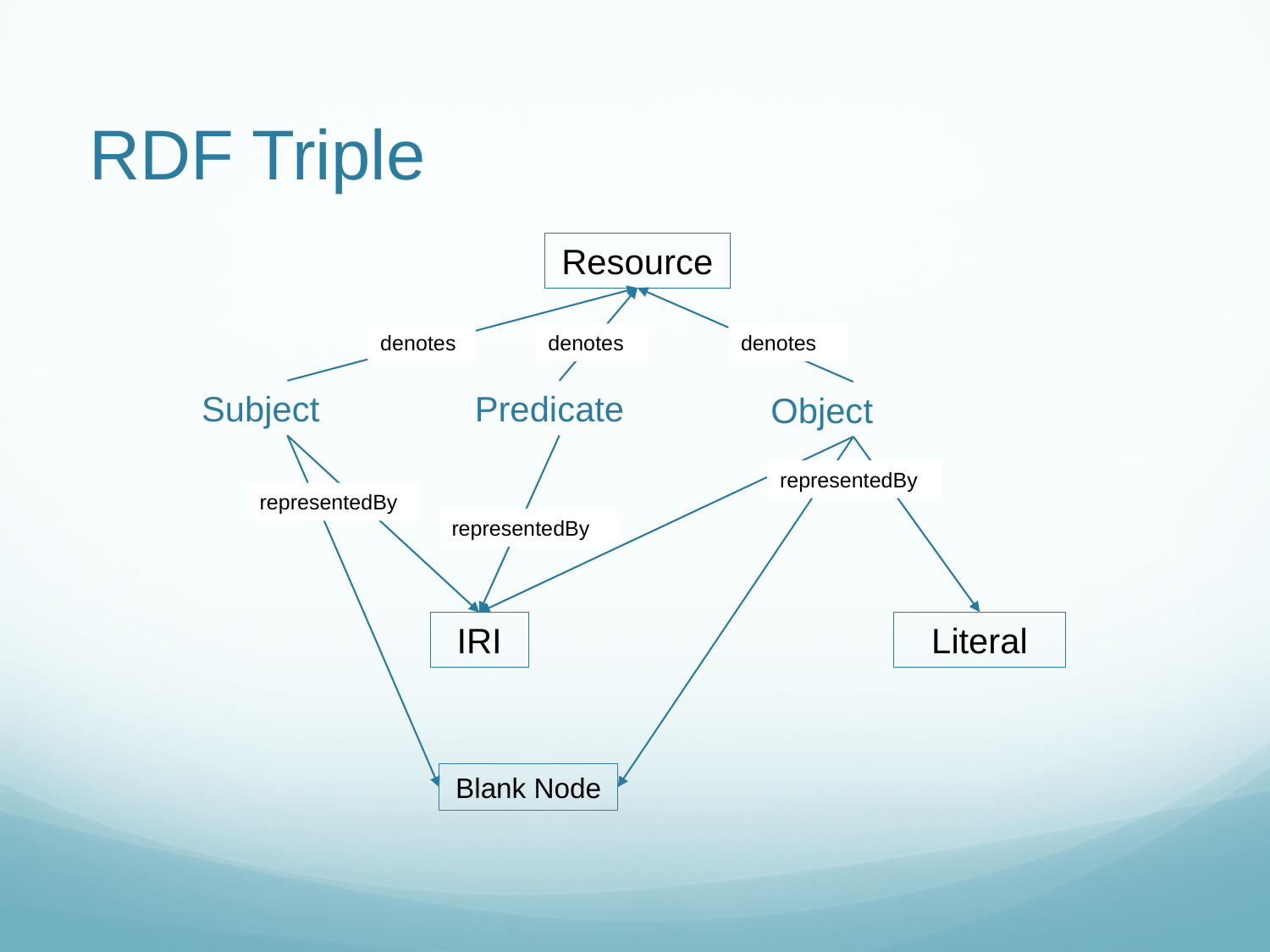

# RDF Triple
Resource
denotes
denotes
denotes
Subject
Predicate
Object
representedBy
representedBy
representedBy
Literal
IRI
Blank Node